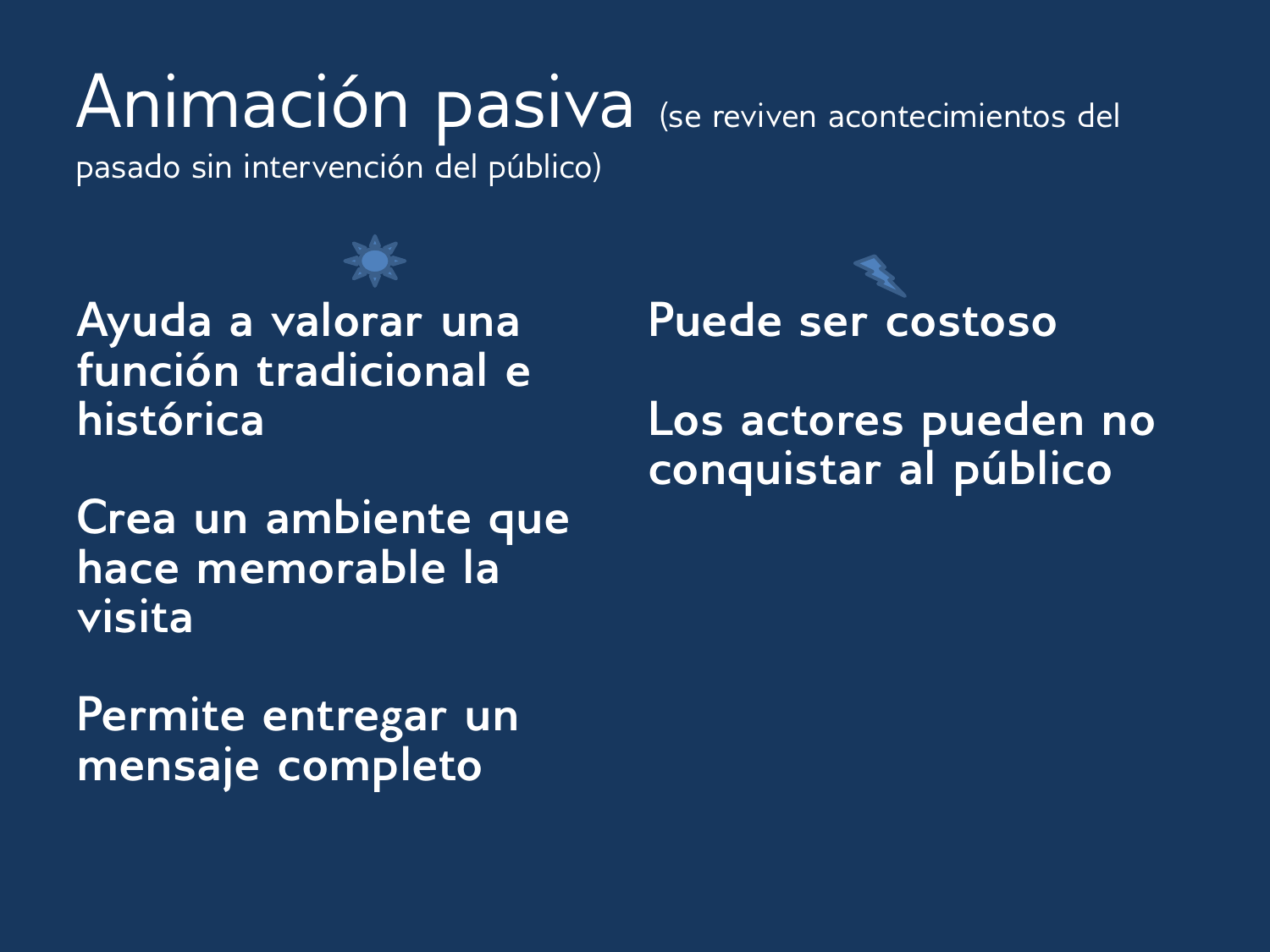

Animación pasiva (se reviven acontecimientos del pasado sin intervención del público)
| Ayuda a valorar una función tradicional e histórica Crea un ambiente que hace memorable la visita Permite entregar un mensaje completo | Puede ser costoso Los actores pueden no conquistar al público |
| --- | --- |